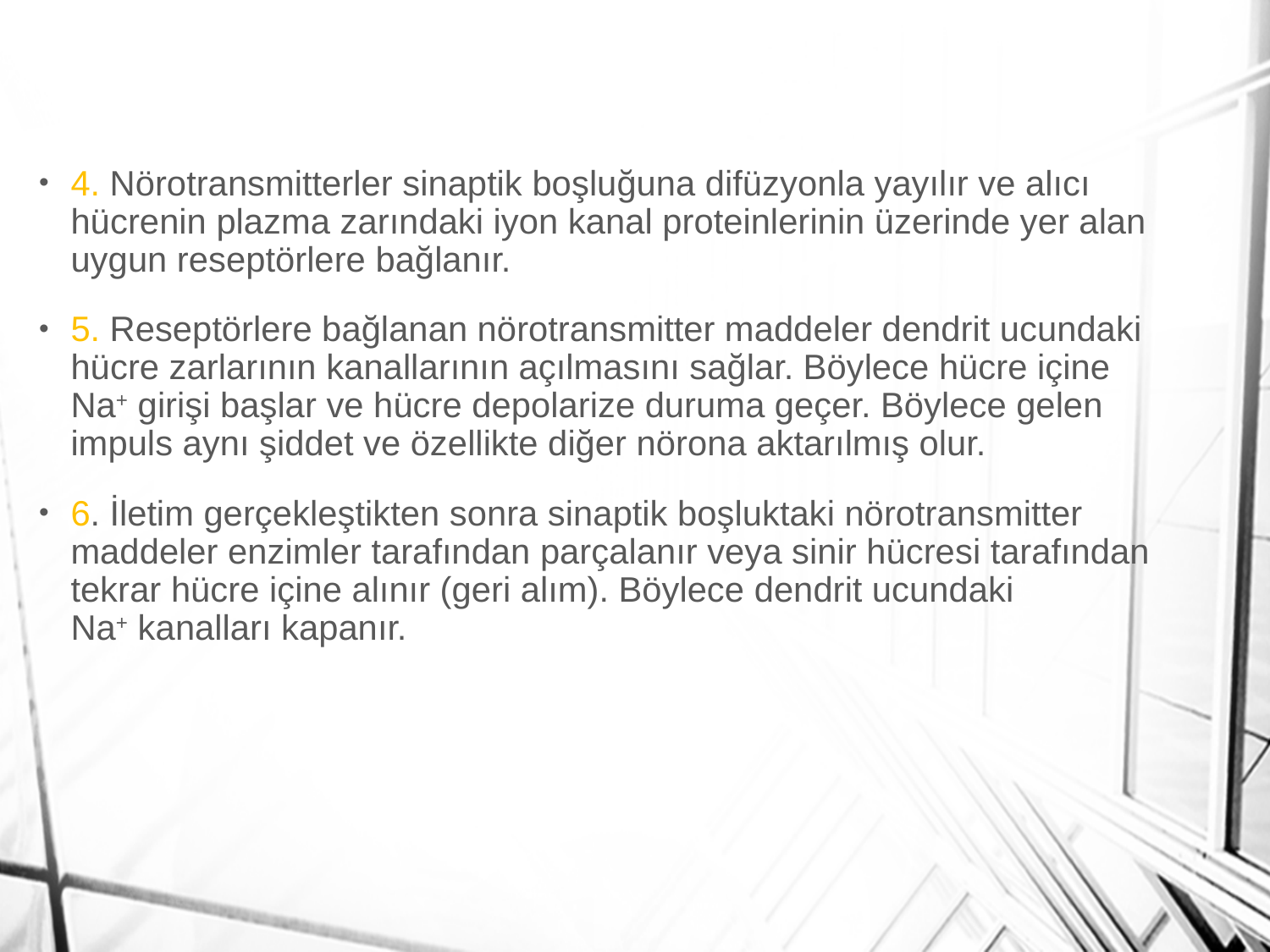

4. Nörotransmitterler sinaptik boşluğuna difüzyonla yayılır ve alıcı hücrenin plazma zarındaki iyon kanal proteinlerinin üzerinde yer alan uygun reseptörlere bağlanır.
5. Reseptörlere bağlanan nörotransmitter maddeler dendrit ucundaki hücre zarlarının kanallarının açılmasını sağlar. Böylece hücre içine Na+ girişi başlar ve hücre depolarize duruma geçer. Böylece gelen impuls aynı şiddet ve özellikte diğer nörona aktarılmış olur.
6. İletim gerçekleştikten sonra sinaptik boşluktaki nörotransmitter maddeler enzimler tarafından parçalanır veya sinir hücresi tarafından tekrar hücre içine alınır (geri alım). Böylece dendrit ucundaki Na+ kanalları kapanır.